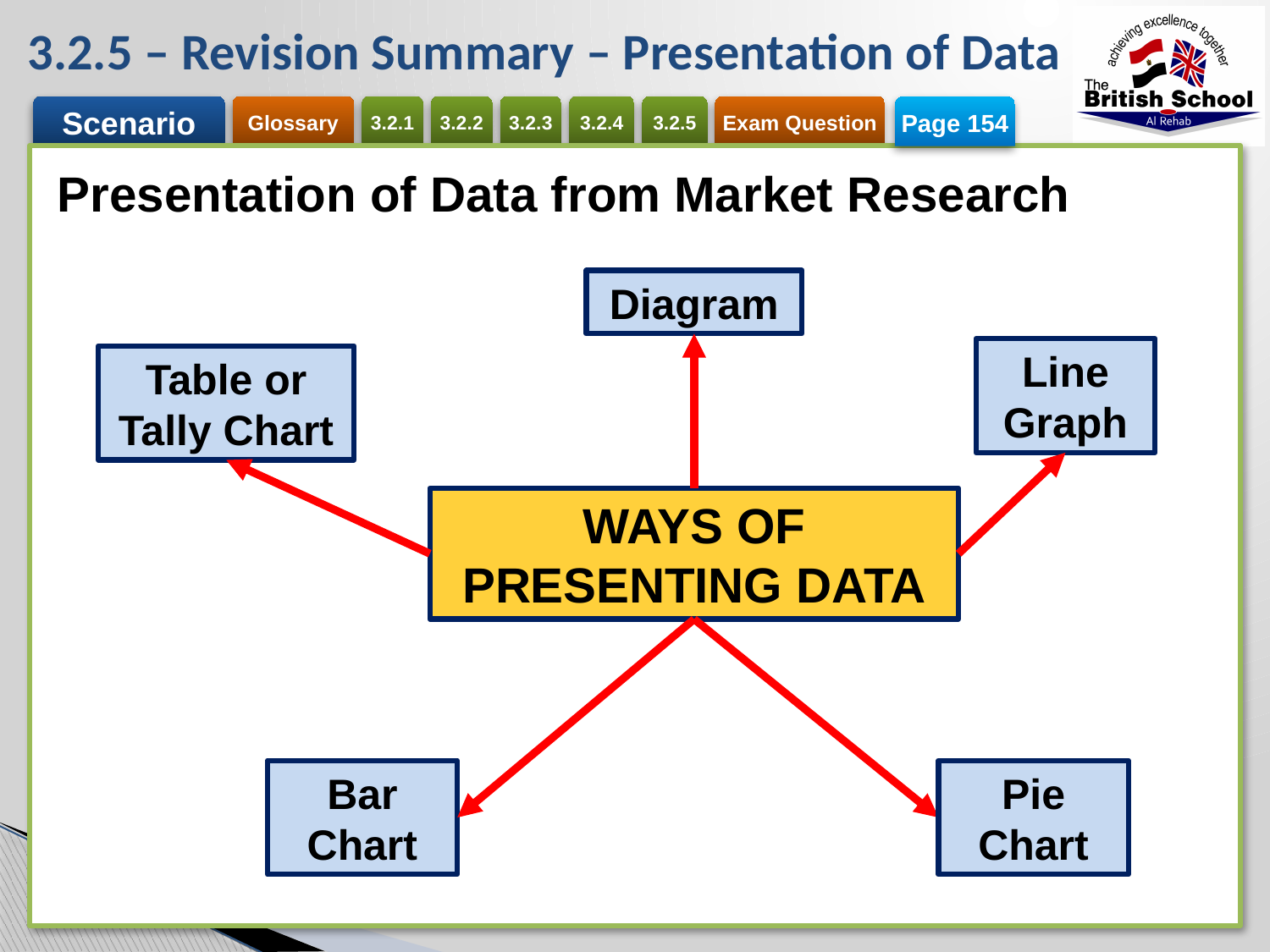

# 3.2.5 – Revision Summary – Presentation of Data
Page 154
Presentation of Data from Market Research
Diagram
Line Graph
Table or Tally Chart
WAYS OF PRESENTING DATA
Bar Chart
Pie Chart